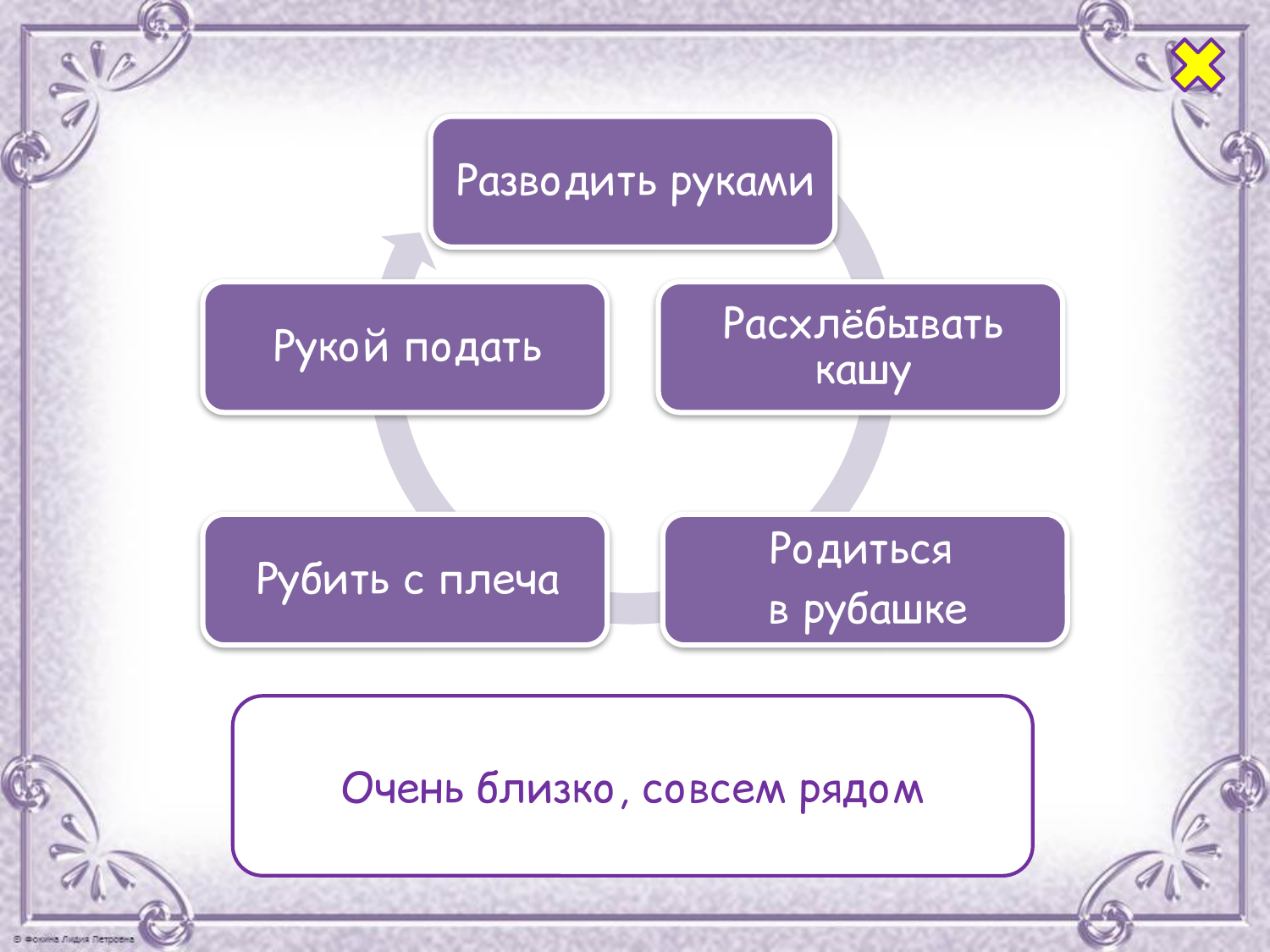

Разводить руками
Расхлёбывать кашу
Родиться
в рубашке
Рубить с плеча
Рукой подать

Очень близко, совсем рядом